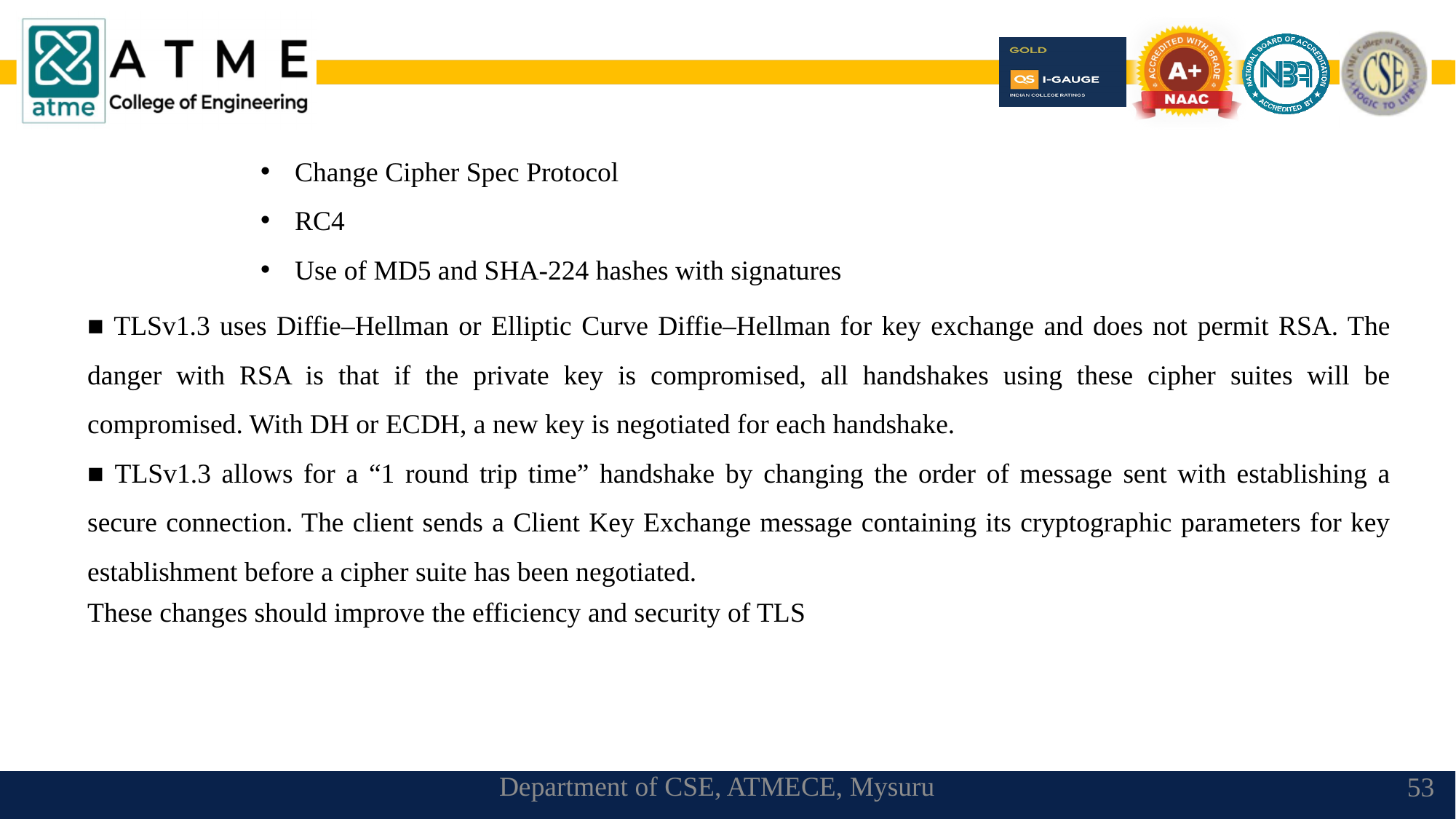

Change Cipher Spec Protocol
RC4
Use of MD5 and SHA-224 hashes with signatures
■ TLSv1.3 uses Diffie–Hellman or Elliptic Curve Diffie–Hellman for key exchange and does not permit RSA. The danger with RSA is that if the private key is compromised, all handshakes using these cipher suites will be compromised. With DH or ECDH, a new key is negotiated for each handshake.
■ TLSv1.3 allows for a “1 round trip time” handshake by changing the order of message sent with establishing a secure connection. The client sends a Client Key Exchange message containing its cryptographic parameters for key establishment before a cipher suite has been negotiated.
These changes should improve the efficiency and security of TLS
Department of CSE, ATMECE, Mysuru
53